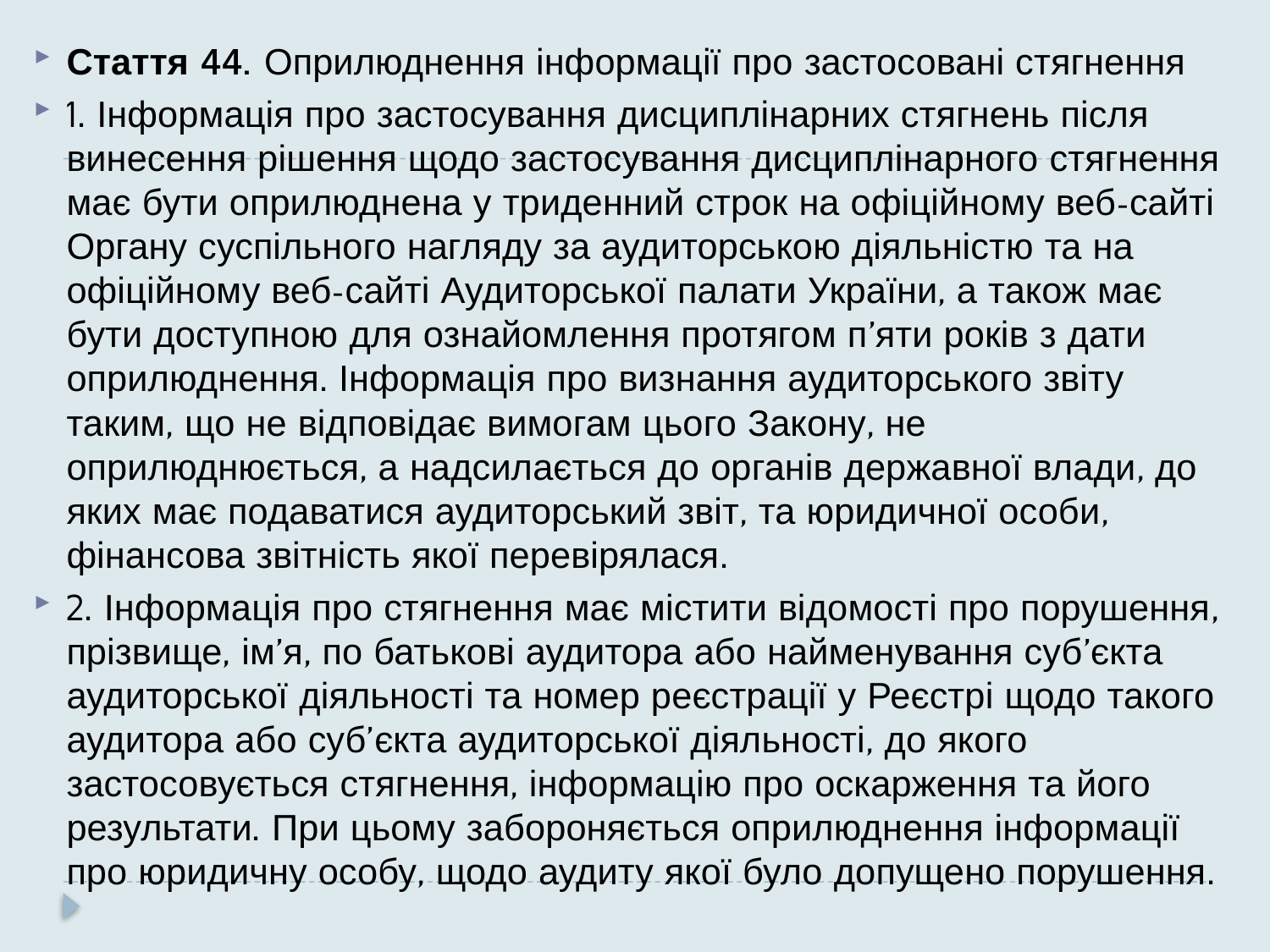

Стаття 44. Оприлюднення інформації про застосовані стягнення
1. Інформація про застосування дисциплінарних стягнень після винесення рішення щодо застосування дисциплінарного стягнення має бути оприлюднена у триденний строк на офіційному веб-сайті Органу суспільного нагляду за аудиторською діяльністю та на офіційному веб-сайті Аудиторської палати України, а також має бути доступною для ознайомлення протягом п’яти років з дати оприлюднення. Інформація про визнання аудиторського звіту таким, що не відповідає вимогам цього Закону, не оприлюднюється, а надсилається до органів державної влади, до яких має подаватися аудиторський звіт, та юридичної особи, фінансова звітність якої перевірялася.
2. Інформація про стягнення має містити відомості про порушення, прізвище, ім’я, по батькові аудитора або найменування суб’єкта аудиторської діяльності та номер реєстрації у Реєстрі щодо такого аудитора або суб’єкта аудиторської діяльності, до якого застосовується стягнення, інформацію про оскарження та його результати. При цьому забороняється оприлюднення інформації про юридичну особу, щодо аудиту якої було допущено порушення.